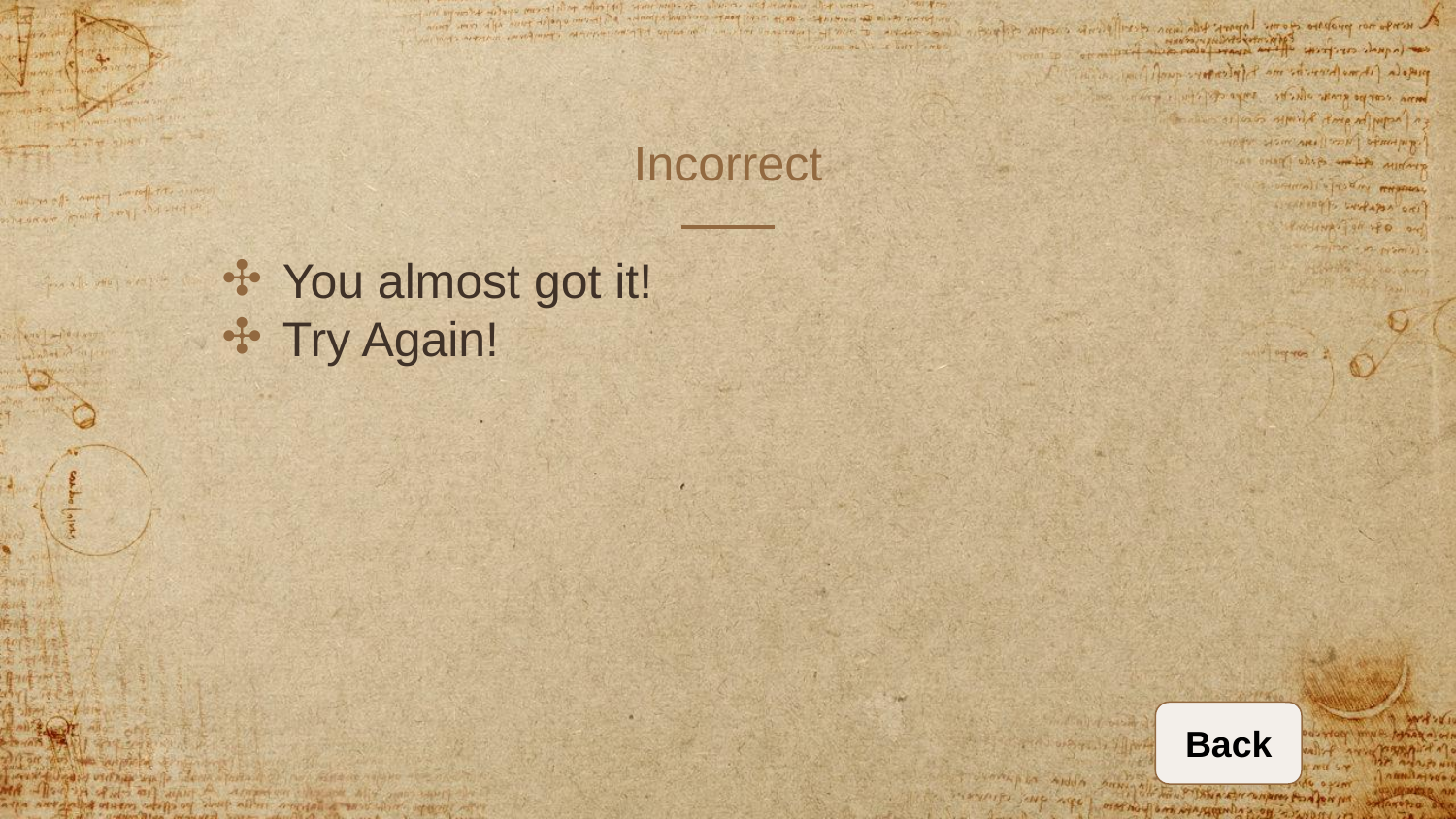

# Incorrect
You almost got it!
Try Again!

Back